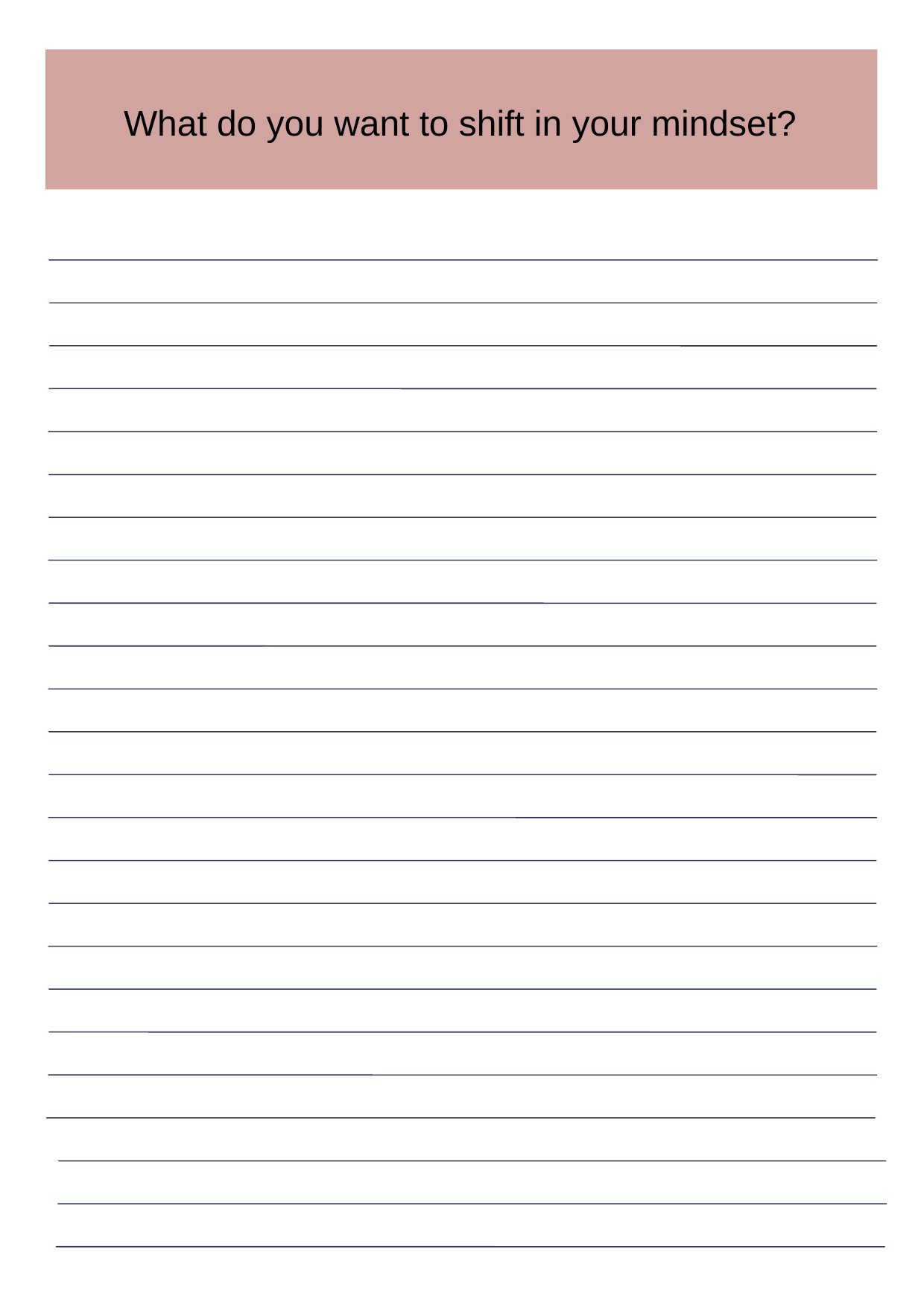

What do you want to shift in your mindset?